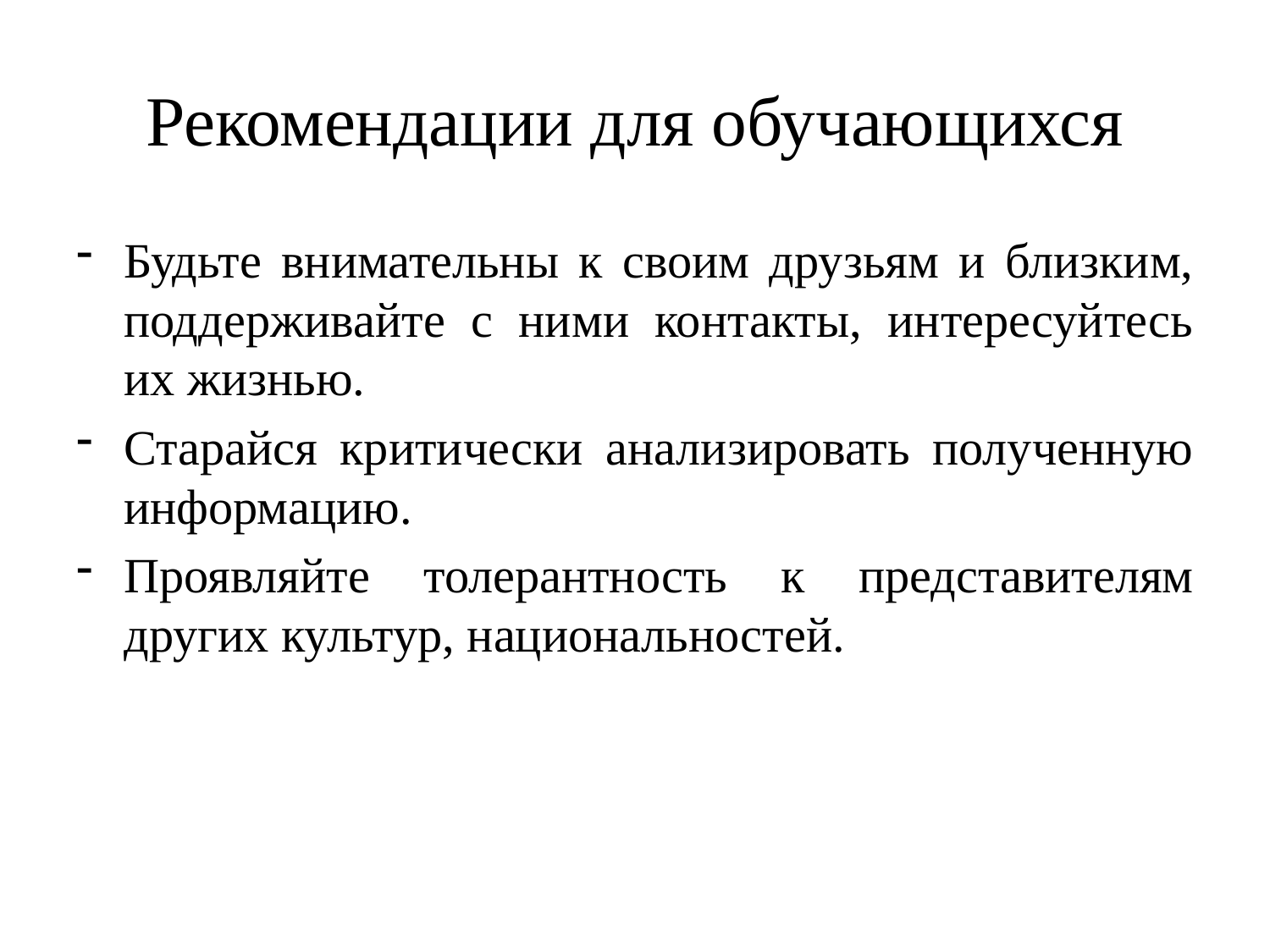

# Рекомендации для обучающихся
Будьте внимательны к своим друзьям и близким, поддерживайте с ними контакты, интересуйтесь их жизнью.
Старайся критически анализировать полученную информацию.
Проявляйте толерантность к представителям других культур, национальностей.